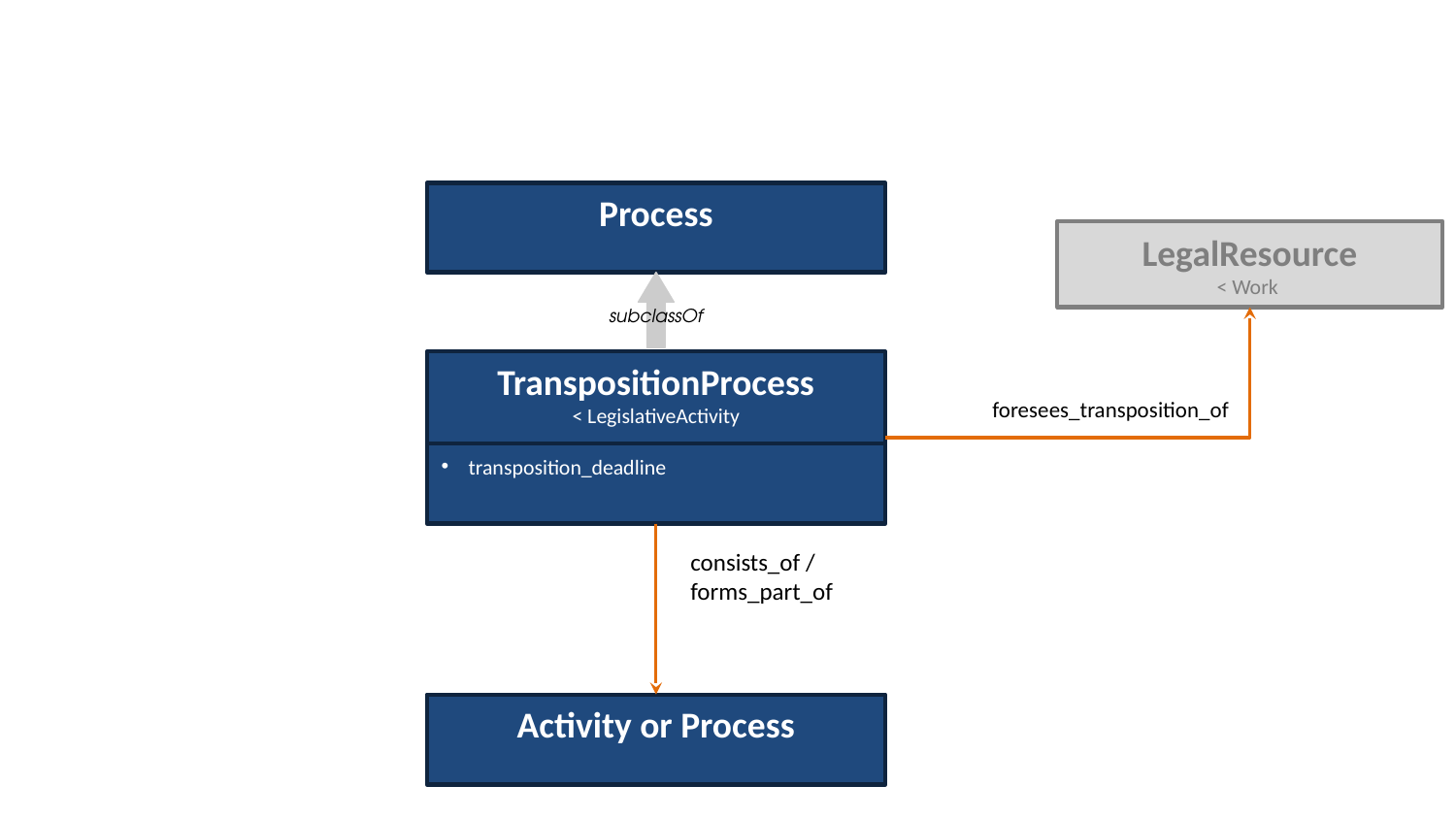

Process
LegalResource
< Work

subclassOf
TranspositionProcess
< LegislativeActivity

transposition_deadline

foresees_transposition_of
consists_of /
forms_part_of
Activity or Process